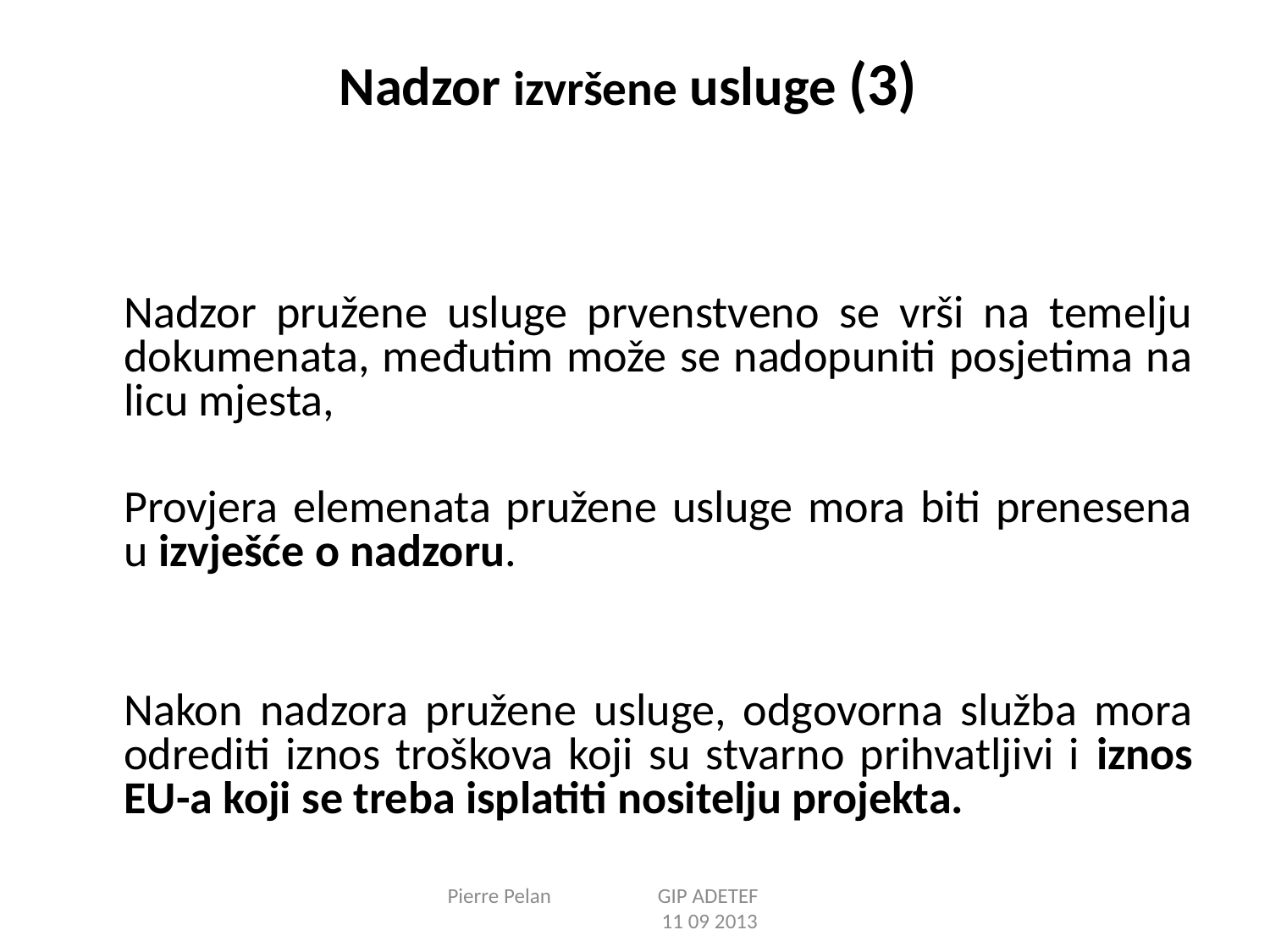

# Nadzor izvršene usluge (3)

	Nadzor pružene usluge prvenstveno se vrši na temelju dokumenata, međutim može se nadopuniti posjetima na licu mjesta,

 	Provjera elemenata pružene usluge mora biti prenesena u izvješće o nadzoru.

	Nakon nadzora pružene usluge, odgovorna služba mora odrediti iznos troškova koji su stvarno prihvatljivi i iznos EU-a koji se treba isplatiti nositelju projekta.
Pierre Pelan                      GIP ADETEF                                             11 09 2013